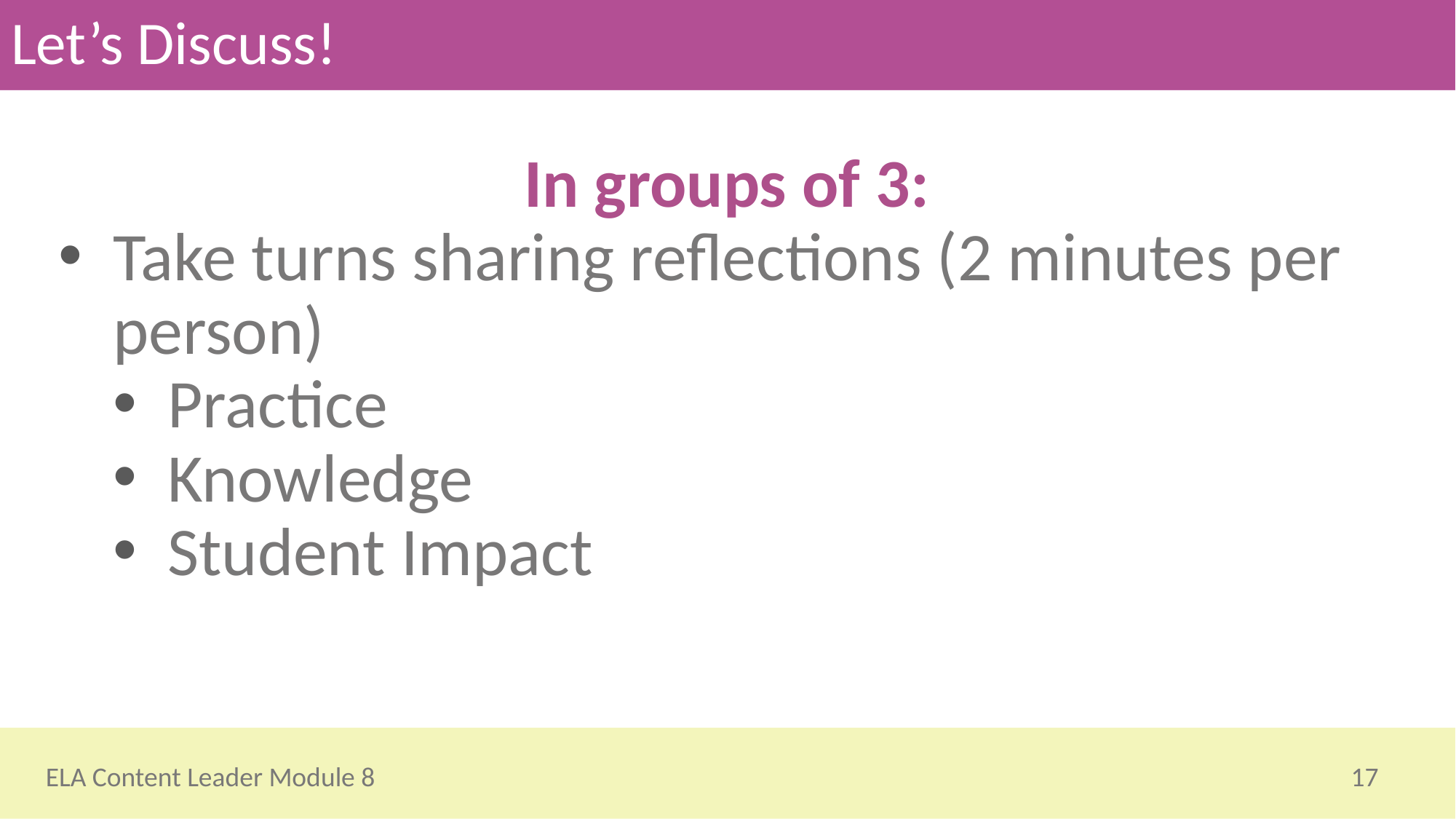

# Let’s Discuss!
In groups of 3:
Take turns sharing reflections (2 minutes per person)
Practice
Knowledge
Student Impact

17